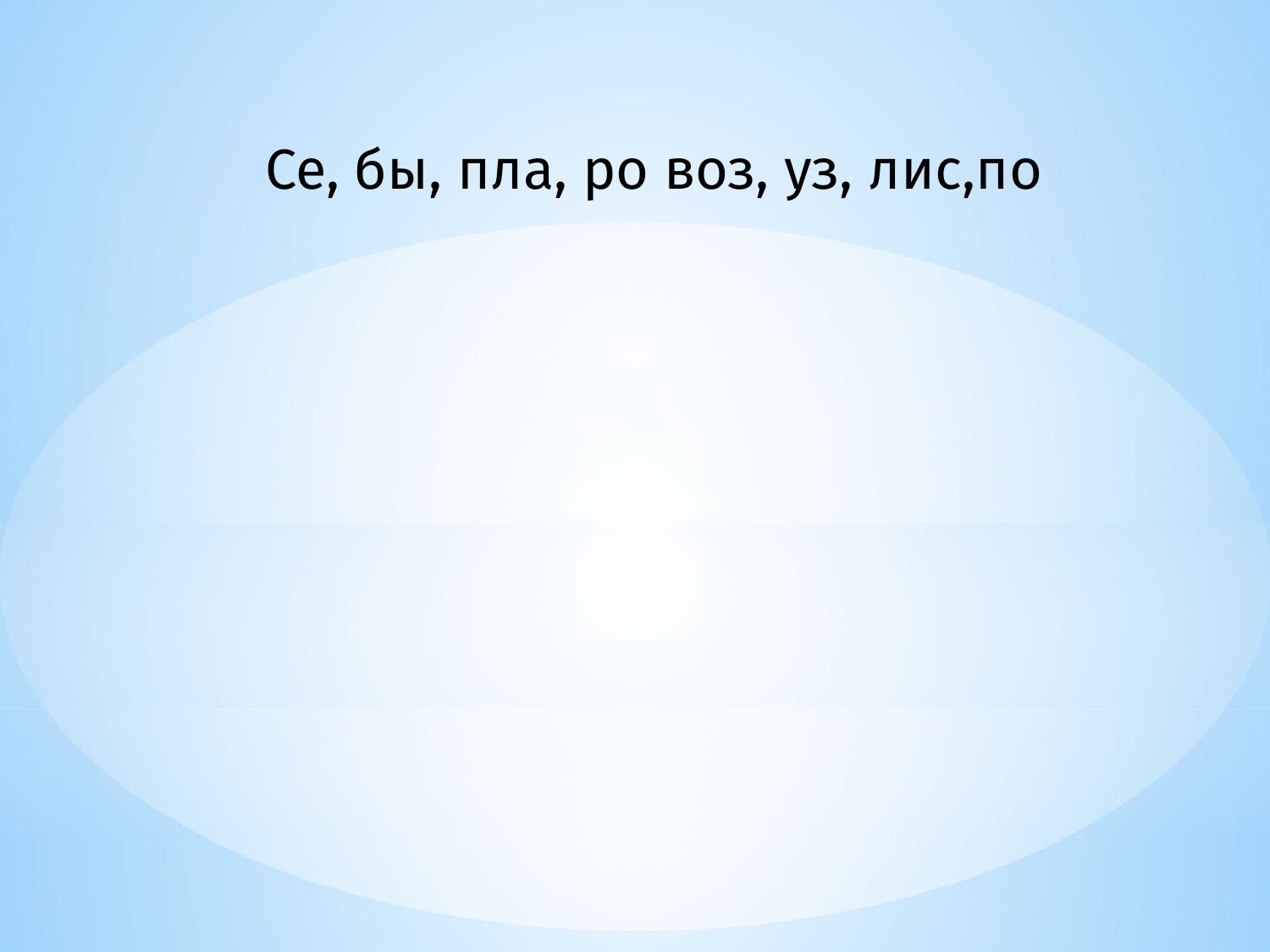

Се, бы, пла, ро воз, уз, лис,по